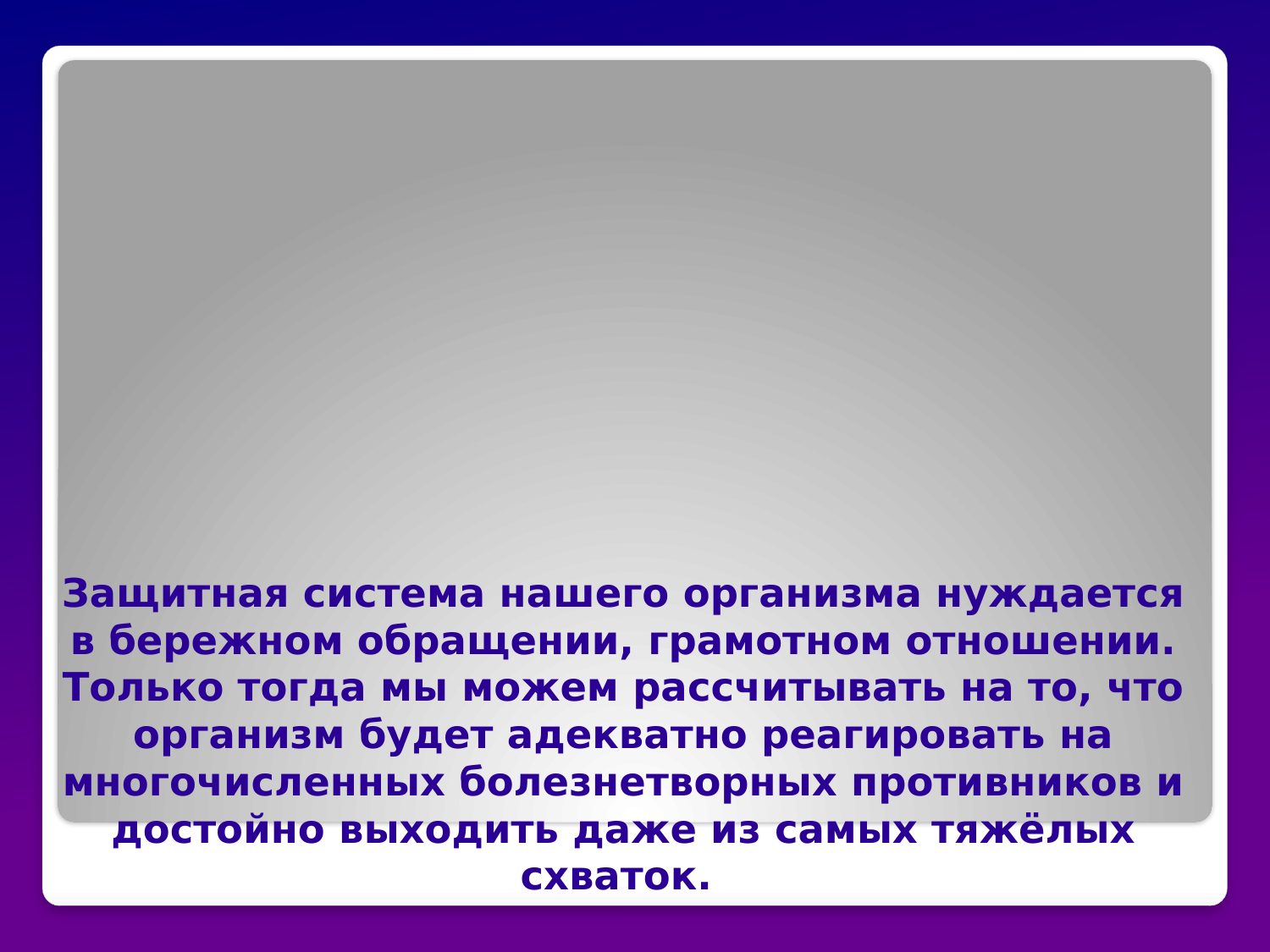

# Защитная система нашего организма нуждается в бережном обращении, грамотном отношении. Только тогда мы можем рассчитывать на то, что организм будет адекватно реагировать на многочисленных болезнетворных противников и достойно выходить даже из самых тяжёлых схваток.